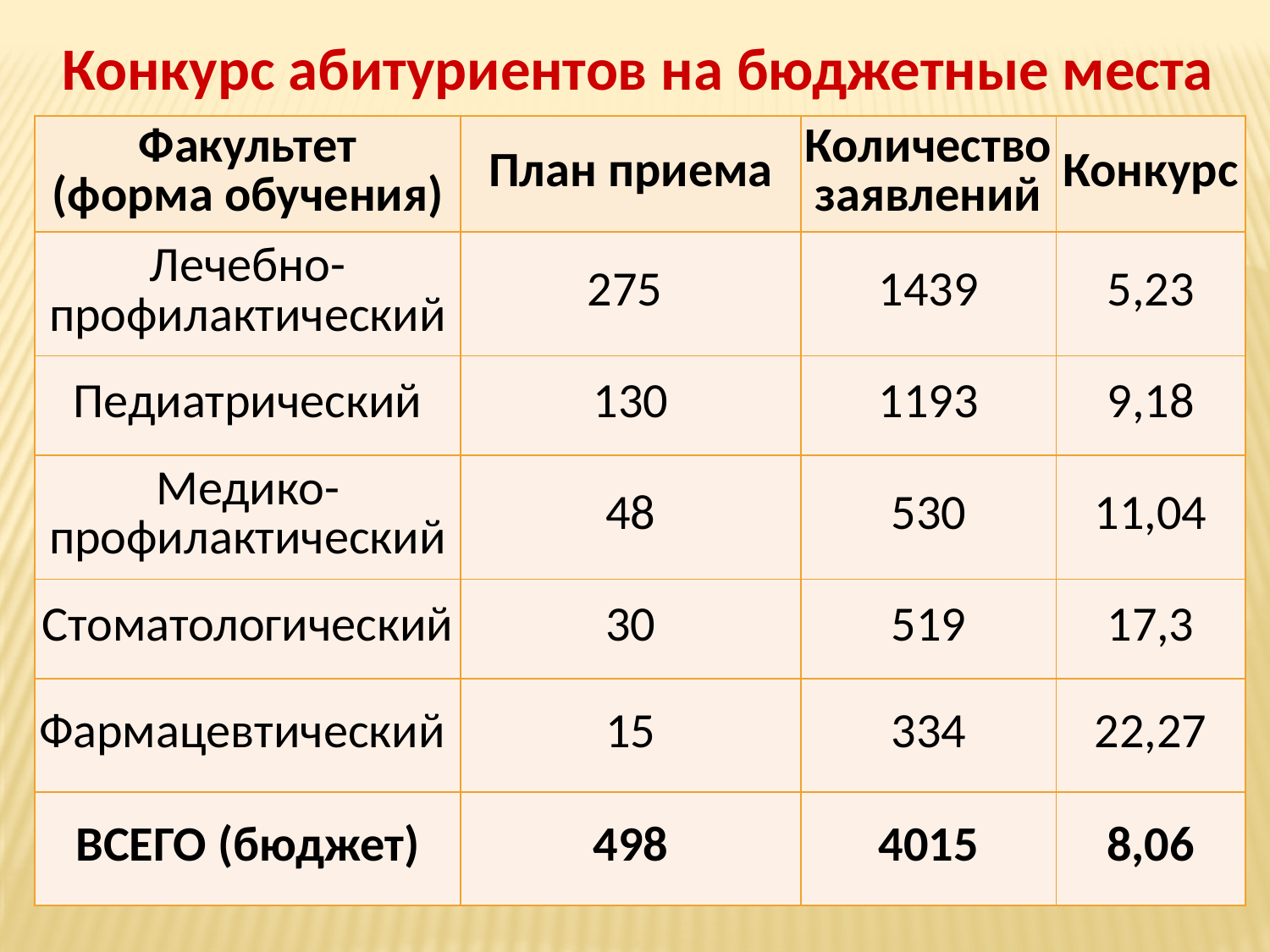

# Конкурс абитуриентов на бюджетные места
| Факультет (форма обучения) | План приема | Количество заявлений | Конкурс |
| --- | --- | --- | --- |
| Лечебно-профилактический | 275 | 1439 | 5,23 |
| Педиатрический | 130 | 1193 | 9,18 |
| Медико-профилактический | 48 | 530 | 11,04 |
| Стоматологический | 30 | 519 | 17,3 |
| Фармацевтический | 15 | 334 | 22,27 |
| ВСЕГО (бюджет) | 498 | 4015 | 8,06 |